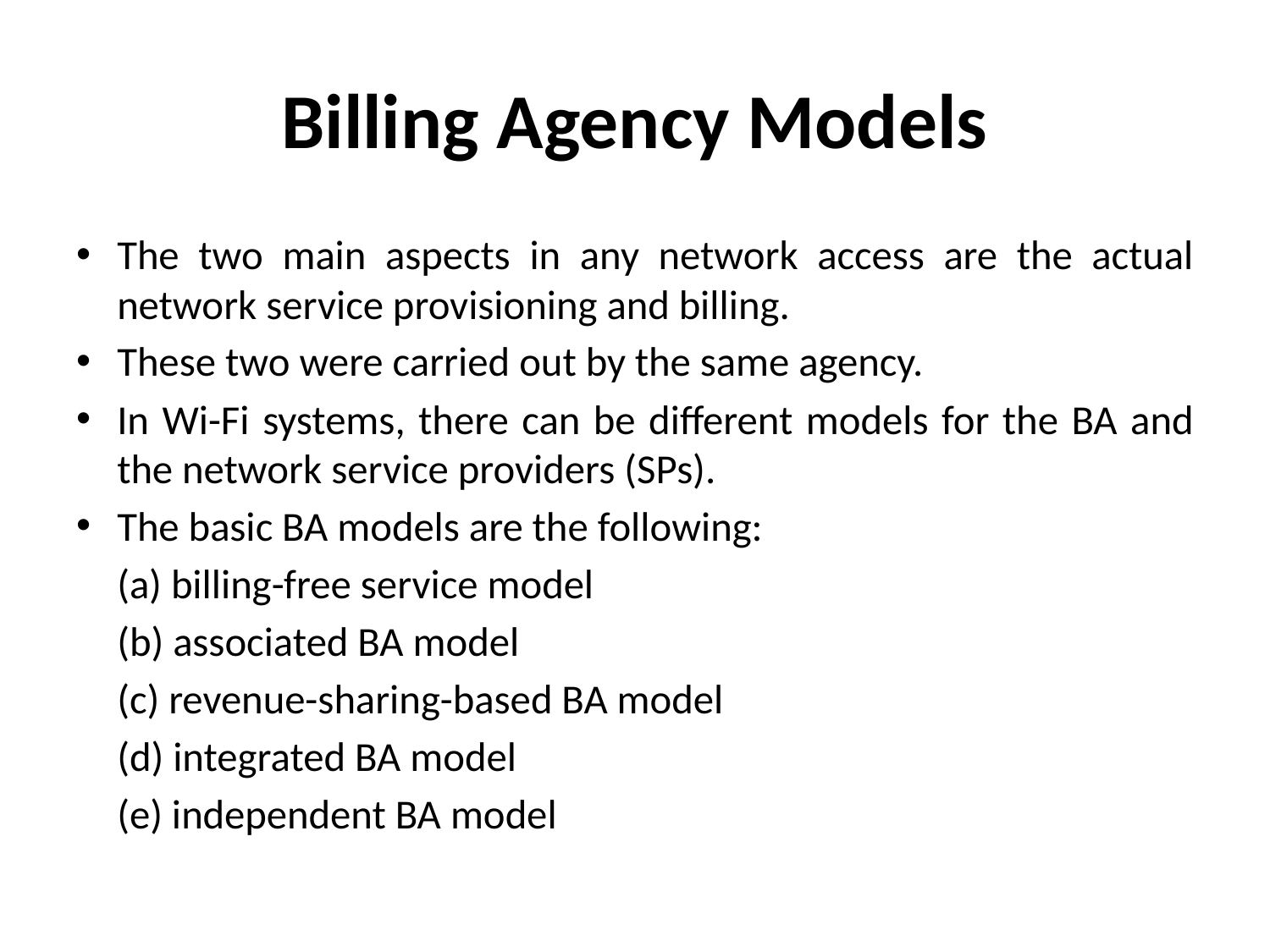

# Billing Agency Models
The two main aspects in any network access are the actual network service provisioning and billing.
These two were carried out by the same agency.
In Wi-Fi systems, there can be different models for the BA and the network service providers (SPs).
The basic BA models are the following:
(a) billing-free service model
(b) associated BA model
(c) revenue-sharing-based BA model
(d) integrated BA model
(e) independent BA model